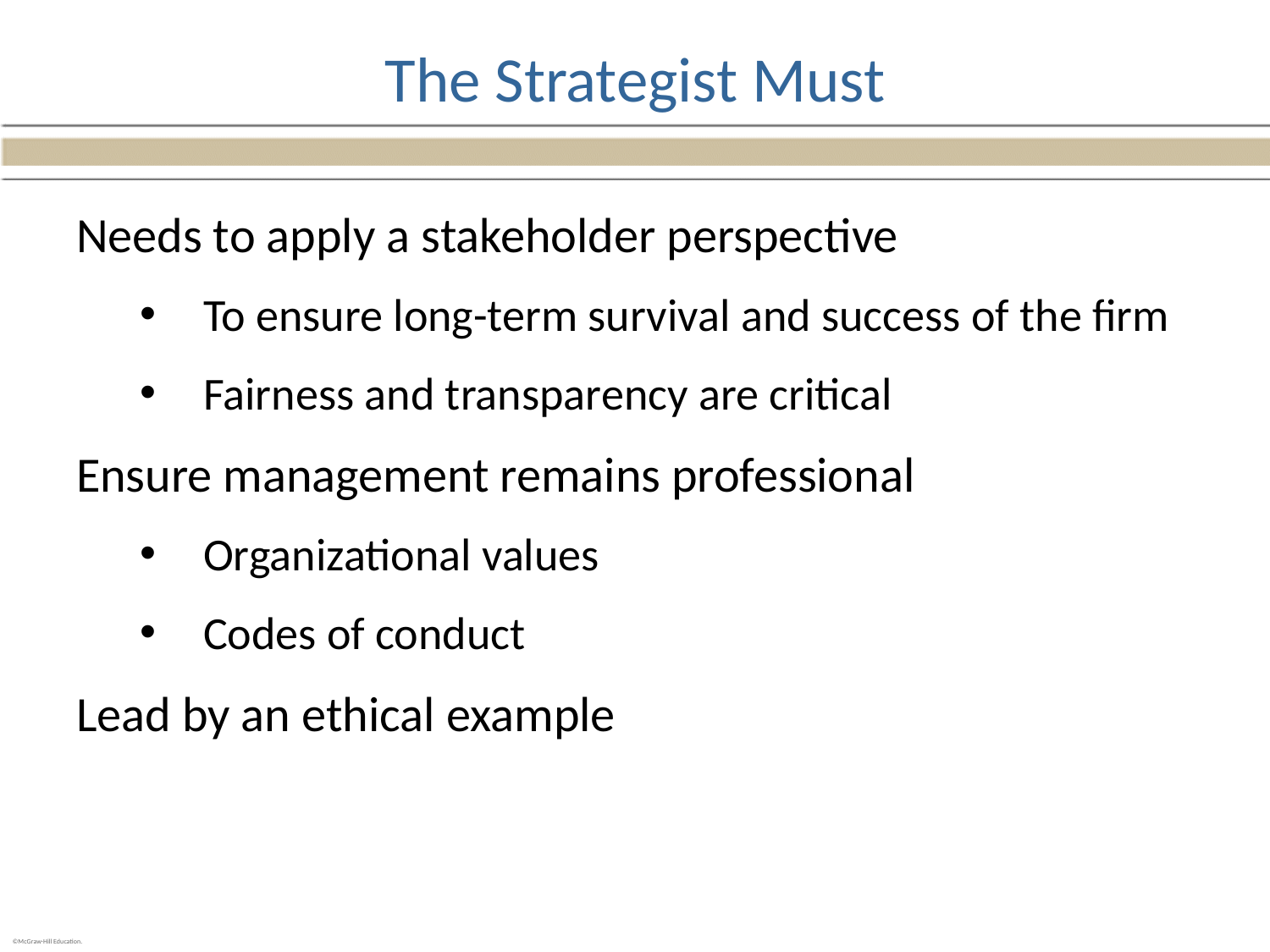

# The Strategist Must
Needs to apply a stakeholder perspective
To ensure long-term survival and success of the firm
Fairness and transparency are critical
Ensure management remains professional
Organizational values
Codes of conduct
Lead by an ethical example